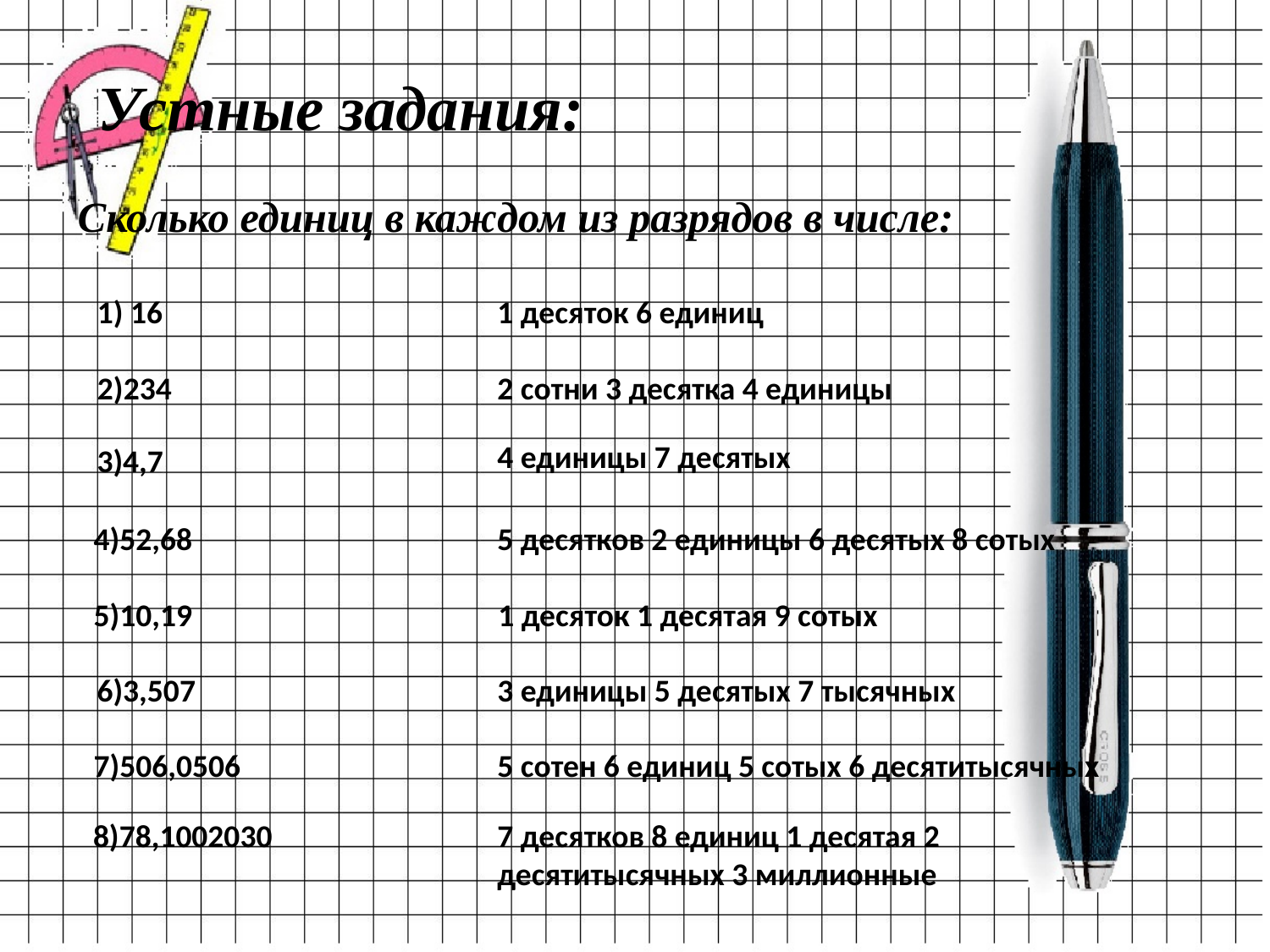

# Устные задания:
Сколько единиц в каждом из разрядов в числе:
1) 16
1 десяток 6 единиц
2)234
2 сотни 3 десятка 4 единицы
4 единицы 7 десятых
3)4,7
4)52,68
5 десятков 2 единицы 6 десятых 8 сотых
5)10,19
1 десяток 1 десятая 9 сотых
6)3,507
3 единицы 5 десятых 7 тысячных
5 сотен 6 единиц 5 сотых 6 десятитысячных
7)506,0506
8)78,1002030
7 десятков 8 единиц 1 десятая 2 десятитысячных 3 миллионные